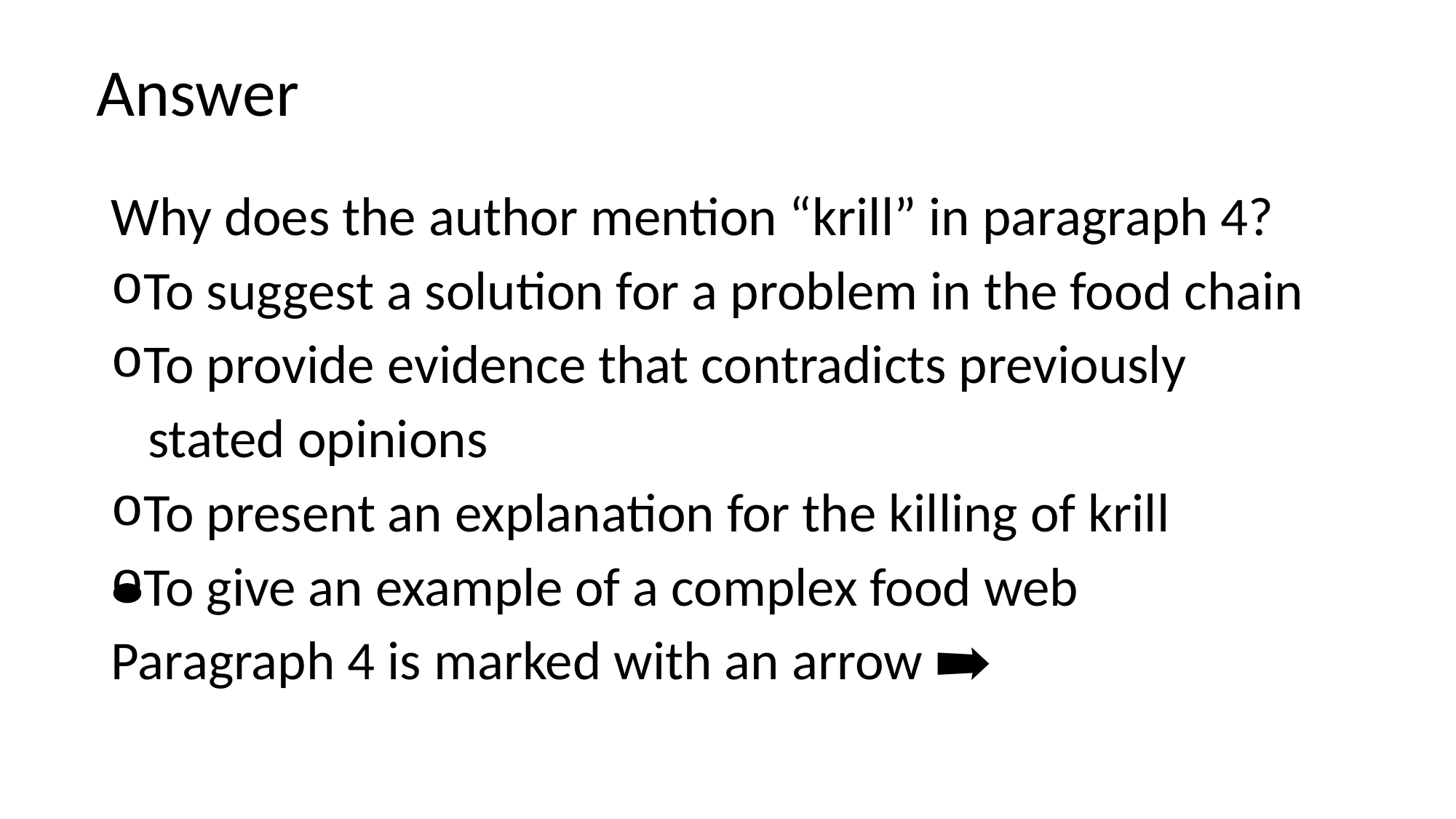

# Answer
Why does the author mention “krill” in paragraph 4?
To suggest a solution for a problem in the food chain
To provide evidence that contradicts previously
   stated opinions
To present an explanation for the killing of krill
To give an example of a complex food web
Paragraph 4 is marked with an arrow ➡